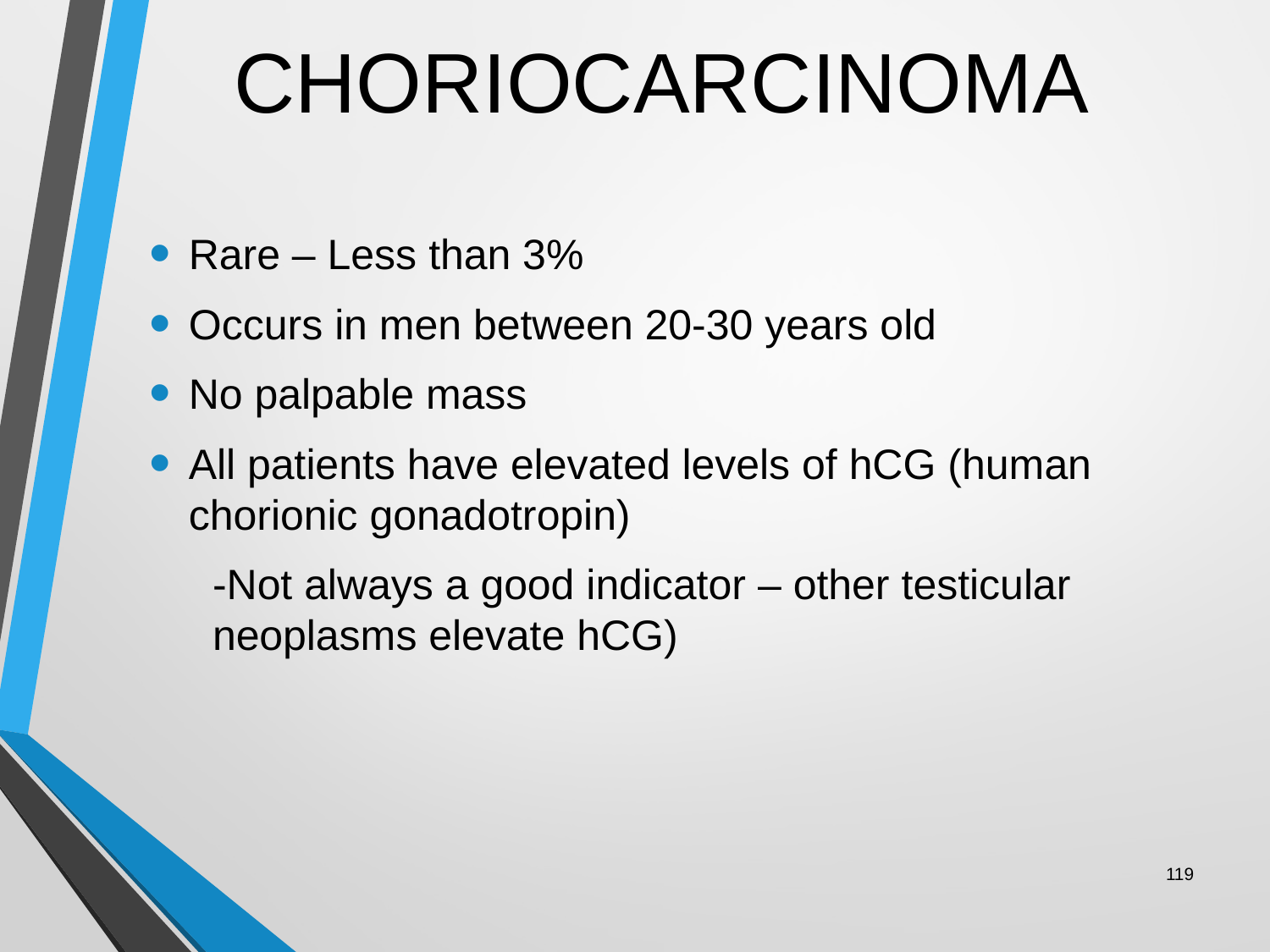

# CHORIOCARCINOMA
Rare – Less than 3%
Occurs in men between 20-30 years old
No palpable mass
All patients have elevated levels of hCG (human chorionic gonadotropin)
-Not always a good indicator – other testicular neoplasms elevate hCG)
119